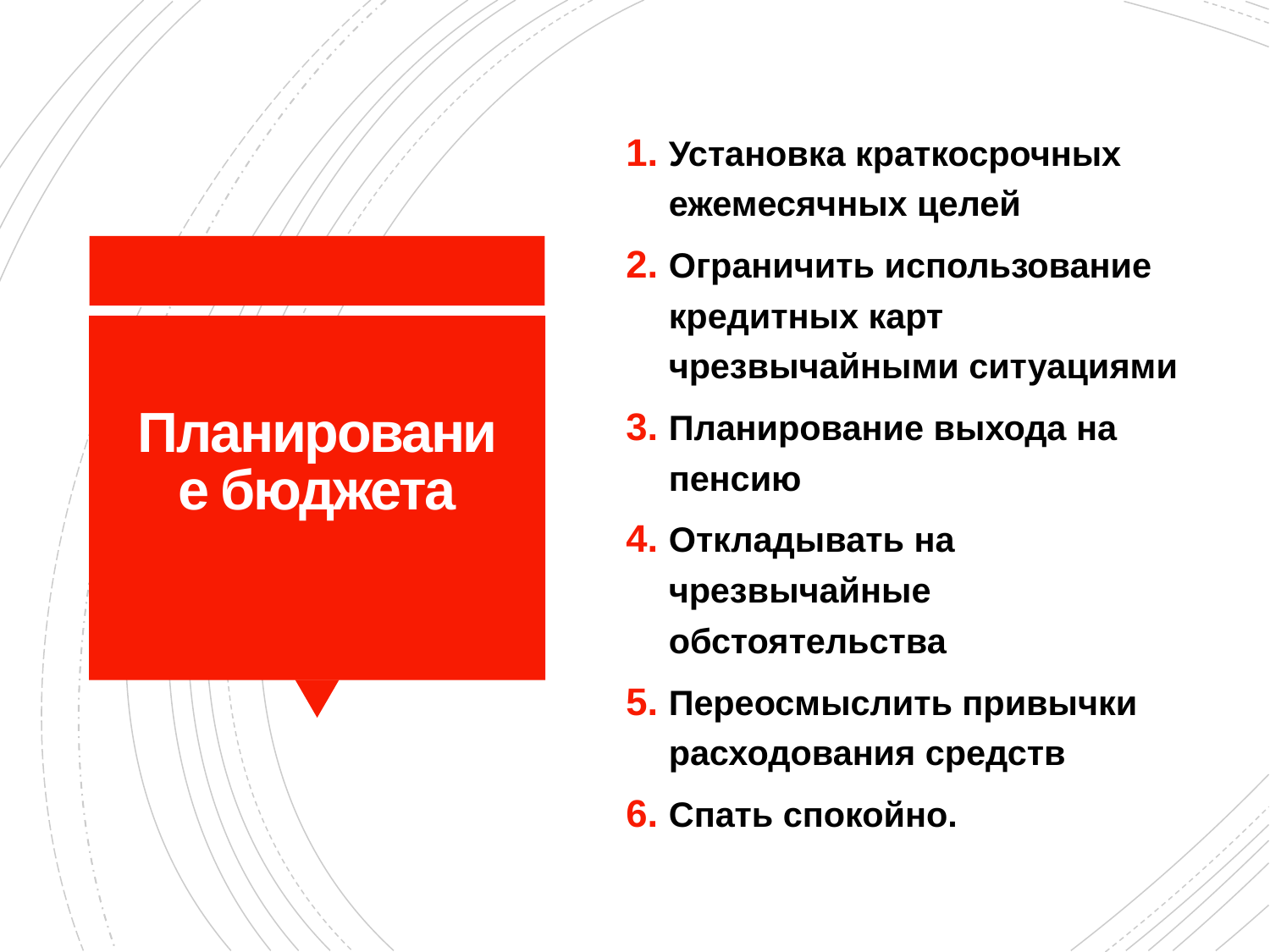

Установка краткосрочных ежемесячных целей
Ограничить использование кредитных карт чрезвычайными ситуациями
Планирование выхода на пенсию
Откладывать на чрезвычайные обстоятельства
Переосмыслить привычки расходования средств
Спать спокойно.

# Планирование бюджета